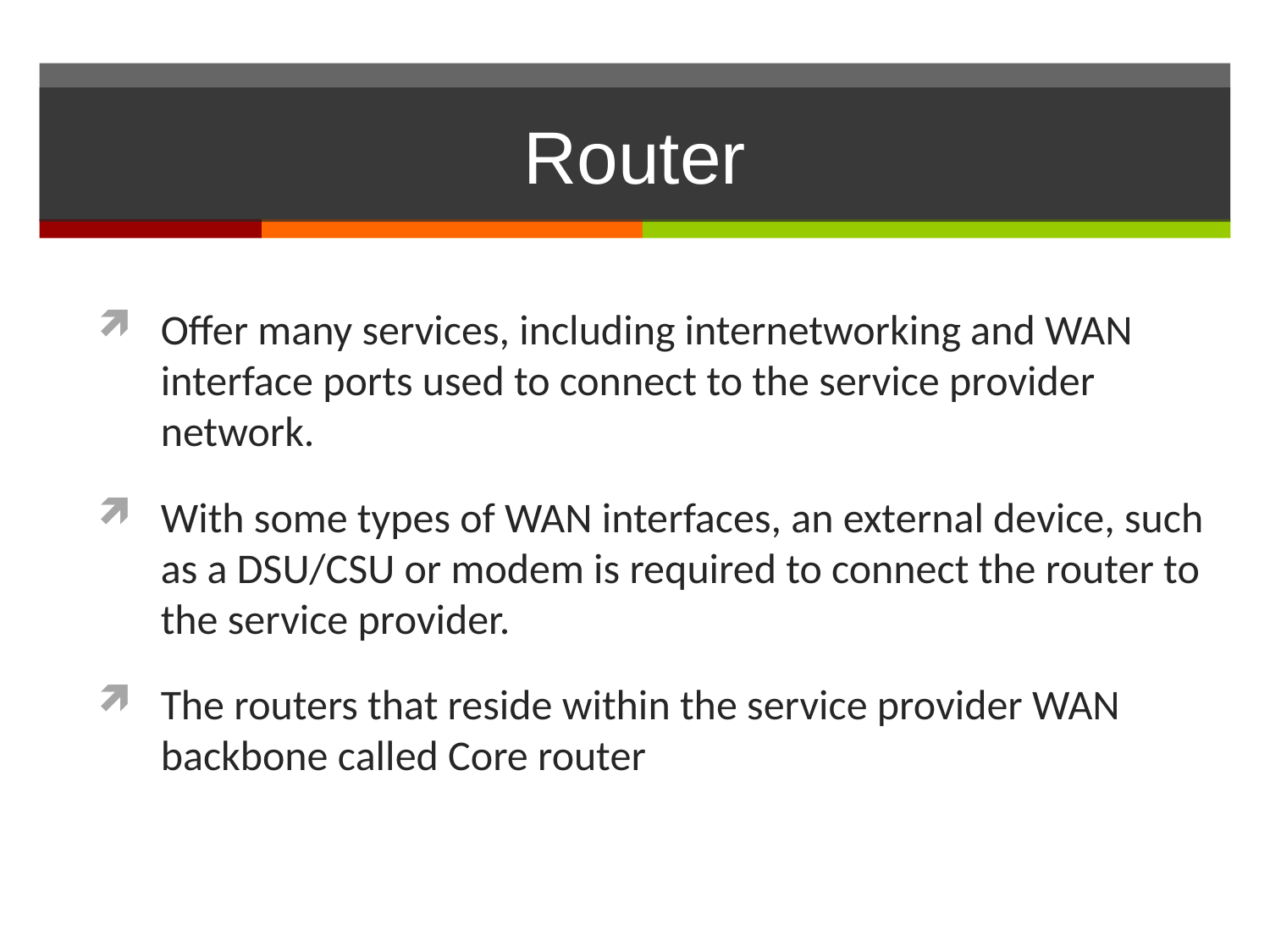

# Router
Offer many services, including internetworking and WAN interface ports used to connect to the service provider network.
With some types of WAN interfaces, an external device, such as a DSU/CSU or modem is required to connect the router to the service provider.
The routers that reside within the service provider WAN backbone called Core router